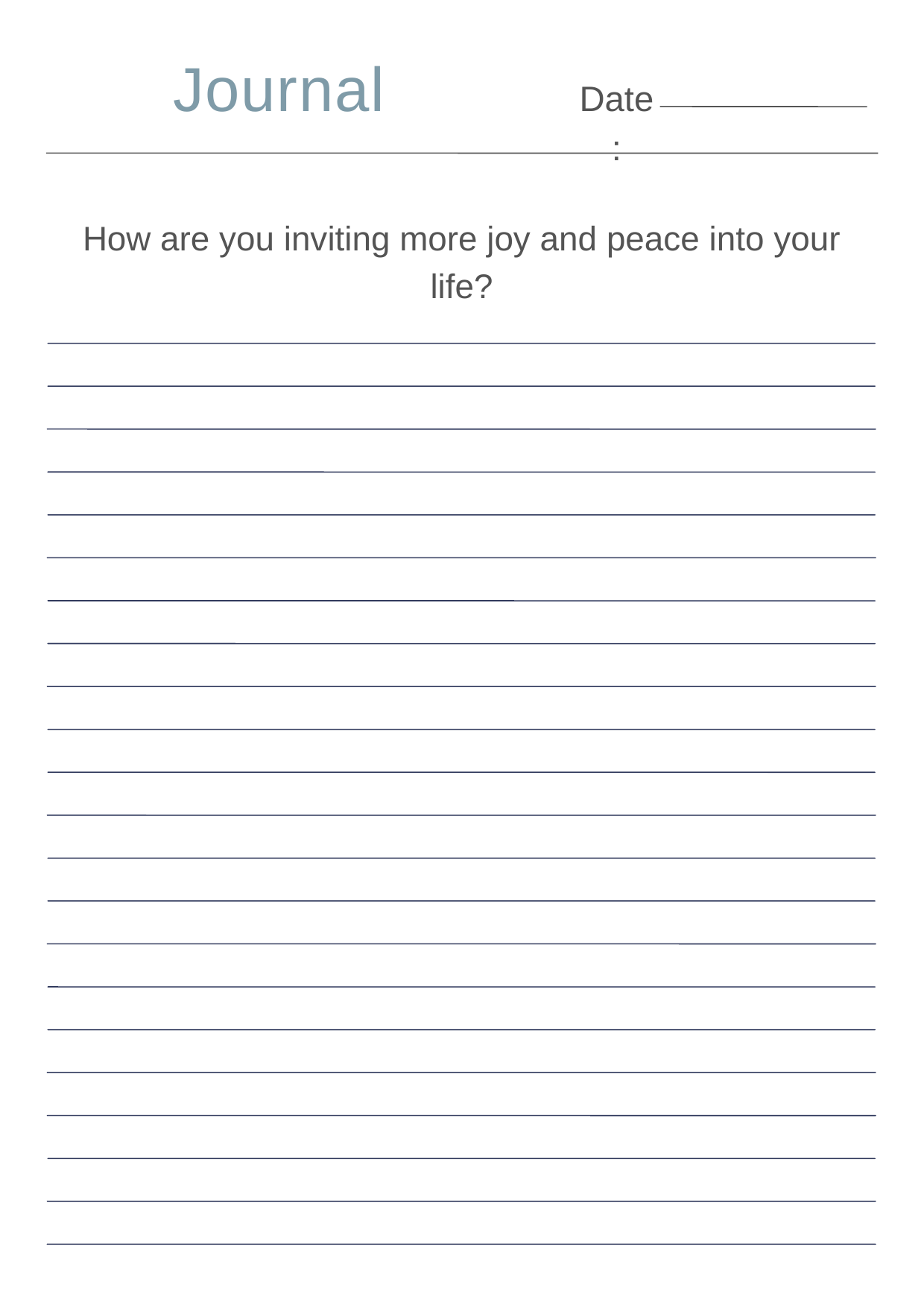

Journal
Date:

How are you inviting more joy and peace into your life?